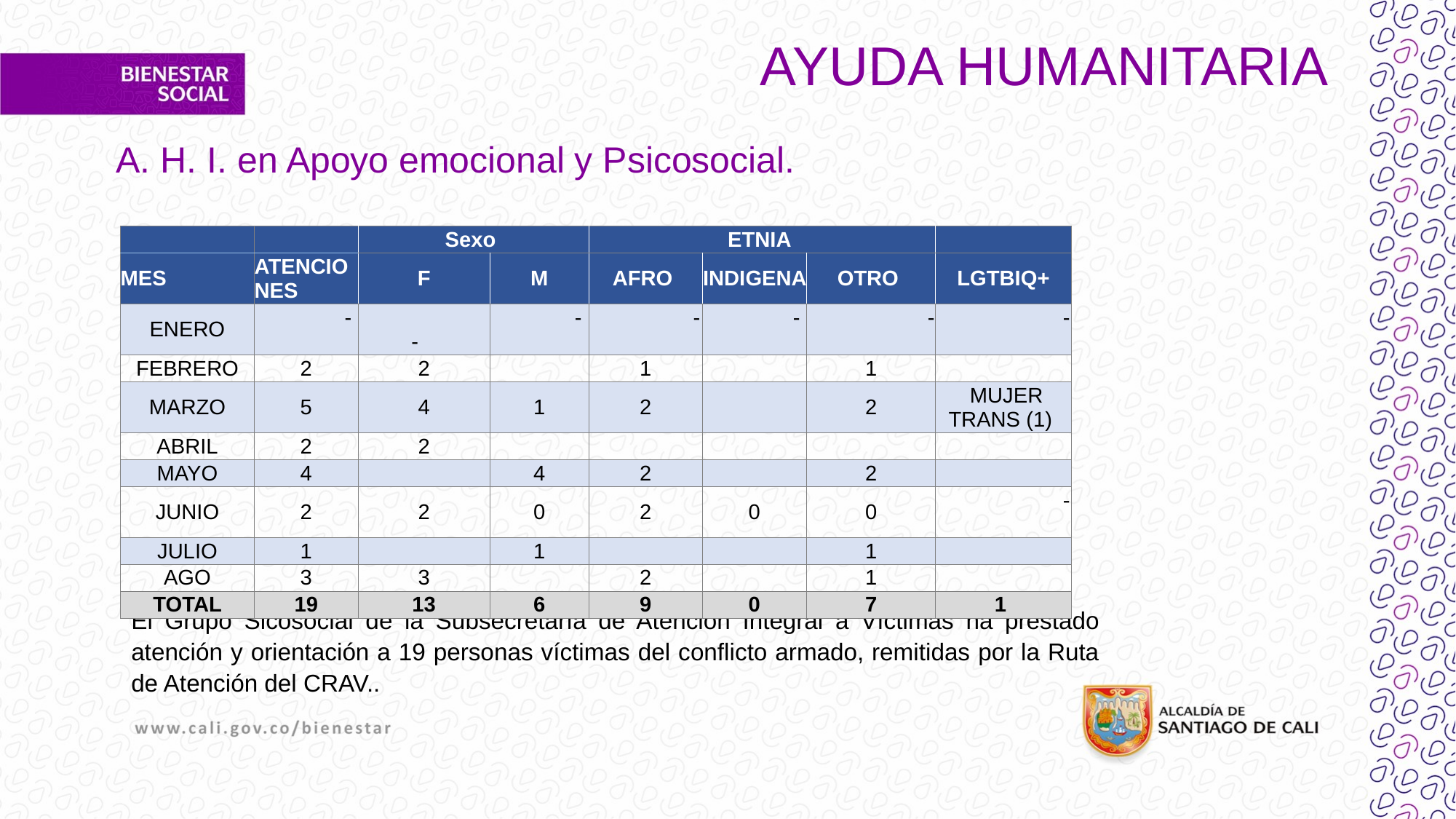

# AYUDA HUMANITARIA
A. H. I. en Apoyo emocional y Psicosocial.
|  |  |  |  |  |  |  |  |
| --- | --- | --- | --- | --- | --- | --- | --- |
|  |  | Sexo |  | ETNIA |  |  |  |
| MES | ATENCIONES | F | M | AFRO | INDIGENA | OTRO | LGTBIQ+ |
| ENERO | - | - | - | - | - | - | - |
| FEBRERO | 2 | 2 |  | 1 |  | 1 |  |
| MARZO | 5 | 4 | 1 | 2 |  | 2 | MUJER TRANS (1) |
| ABRIL | 2 | 2 |  |  |  |  |  |
| MAYO | 4 |  | 4 | 2 |  | 2 |  |
| JUNIO | 2 | 2 | 0 | 2 | 0 | 0 | - |
| JULIO | 1 |  | 1 |  |  | 1 |  |
| AGO | 3 | 3 |  | 2 |  | 1 |  |
| TOTAL | 19 | 13 | 6 | 9 | 0 | 7 | 1 |
El Grupo Sicosocial de la Subsecretaría de Atención Integral a Víctimas ha prestado atención y orientación a 19 personas víctimas del conflicto armado, remitidas por la Ruta de Atención del CRAV..